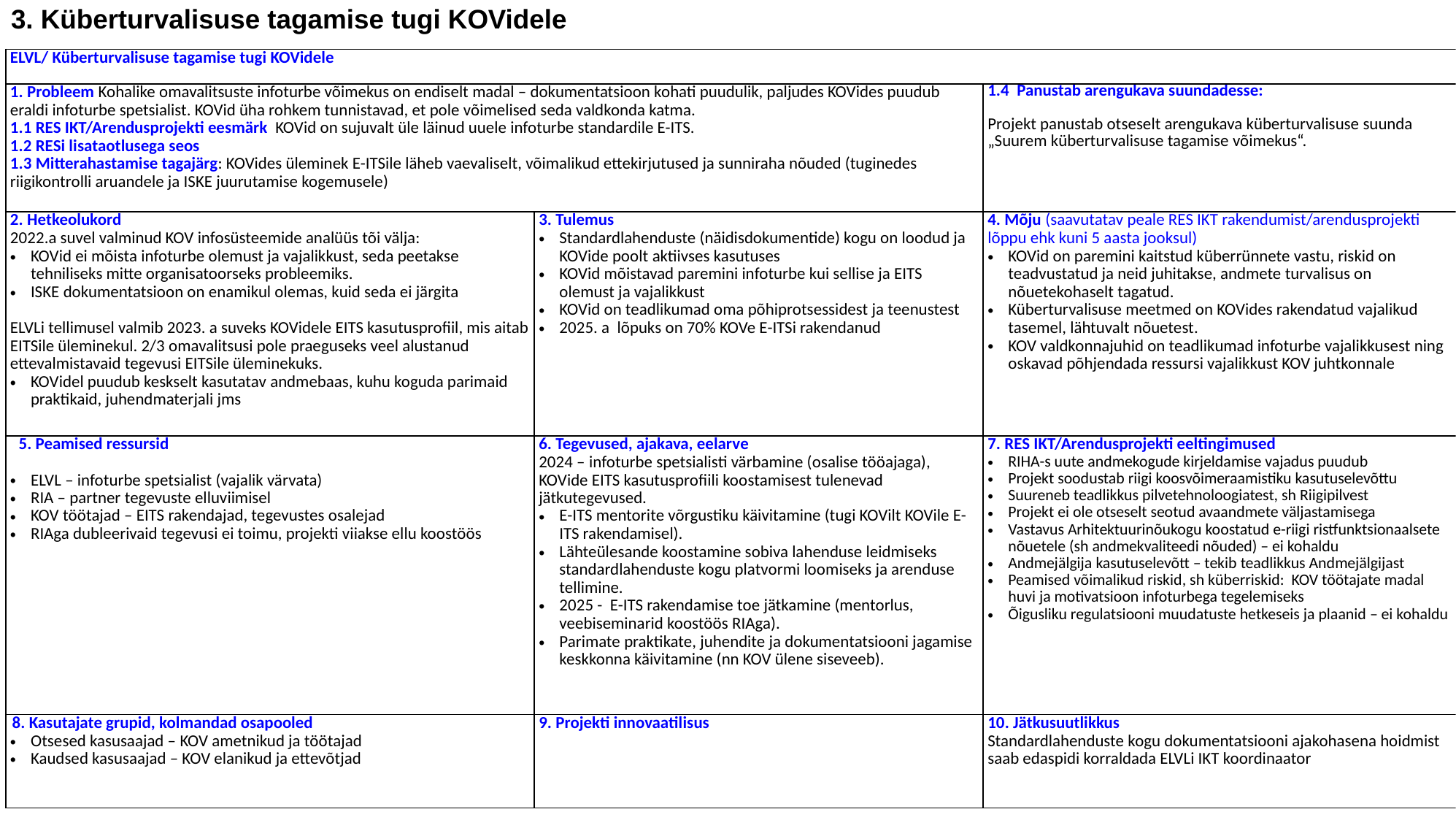

# 3. Küberturvalisuse tagamise tugi KOVidele
| ELVL/ Küberturvalisuse tagamise tugi KOVidele |  |  |
| --- | --- | --- |
| 1. Probleem Kohalike omavalitsuste infoturbe võimekus on endiselt madal – dokumentatsioon kohati puudulik, paljudes KOVides puudub eraldi infoturbe spetsialist. KOVid üha rohkem tunnistavad, et pole võimelised seda valdkonda katma. 1.1 RES IKT/Arendusprojekti eesmärk KOVid on sujuvalt üle läinud uuele infoturbe standardile E-ITS. 1.2 RESi lisataotlusega seos 1.3 Mitterahastamise tagajärg: KOVides üleminek E-ITSile läheb vaevaliselt, võimalikud ettekirjutused ja sunniraha nõuded (tuginedes riigikontrolli aruandele ja ISKE juurutamise kogemusele) |  | 1.4 Panustab arengukava suundadesse: Projekt panustab otseselt arengukava küberturvalisuse suunda „Suurem küberturvalisuse tagamise võimekus“. |
| 2. Hetkeolukord 2022.a suvel valminud KOV infosüsteemide analüüs tõi välja: KOVid ei mõista infoturbe olemust ja vajalikkust, seda peetakse tehniliseks mitte organisatoorseks probleemiks. ISKE dokumentatsioon on enamikul olemas, kuid seda ei järgita ELVLi tellimusel valmib 2023. a suveks KOVidele EITS kasutusprofiil, mis aitab EITSile üleminekul. 2/3 omavalitsusi pole praeguseks veel alustanud ettevalmistavaid tegevusi EITSile üleminekuks. KOVidel puudub keskselt kasutatav andmebaas, kuhu koguda parimaid praktikaid, juhendmaterjali jms | 3. Tulemus Standardlahenduste (näidisdokumentide) kogu on loodud ja KOVide poolt aktiivses kasutuses KOVid mõistavad paremini infoturbe kui sellise ja EITS olemust ja vajalikkust KOVid on teadlikumad oma põhiprotsessidest ja teenustest 2025. a lõpuks on 70% KOVe E-ITSi rakendanud | 4. Mõju (saavutatav peale RES IKT rakendumist/arendusprojekti lõppu ehk kuni 5 aasta jooksul) KOVid on paremini kaitstud küberrünnete vastu, riskid on teadvustatud ja neid juhitakse, andmete turvalisus on nõuetekohaselt tagatud. Küberturvalisuse meetmed on KOVides rakendatud vajalikud tasemel, lähtuvalt nõuetest. KOV valdkonnajuhid on teadlikumad infoturbe vajalikkusest ning oskavad põhjendada ressursi vajalikkust KOV juhtkonnale |
| 5. Peamised ressursid ELVL – infoturbe spetsialist (vajalik värvata) RIA – partner tegevuste elluviimisel KOV töötajad – EITS rakendajad, tegevustes osalejad RIAga dubleerivaid tegevusi ei toimu, projekti viiakse ellu koostöös | 6. Tegevused, ajakava, eelarve 2024 – infoturbe spetsialisti värbamine (osalise tööajaga), KOVide EITS kasutusprofiili koostamisest tulenevad jätkutegevused. E-ITS mentorite võrgustiku käivitamine (tugi KOVilt KOVile E-ITS rakendamisel). Lähteülesande koostamine sobiva lahenduse leidmiseks standardlahenduste kogu platvormi loomiseks ja arenduse tellimine. 2025 - E-ITS rakendamise toe jätkamine (mentorlus, veebiseminarid koostöös RIAga). Parimate praktikate, juhendite ja dokumentatsiooni jagamise keskkonna käivitamine (nn KOV ülene siseveeb). | 7. RES IKT/Arendusprojekti eeltingimused RIHA-s uute andmekogude kirjeldamise vajadus puudub Projekt soodustab riigi koosvõimeraamistiku kasutuselevõttu Suureneb teadlikkus pilvetehnoloogiatest, sh Riigipilvest Projekt ei ole otseselt seotud avaandmete väljastamisega Vastavus Arhitektuurinõukogu koostatud e-riigi ristfunktsionaalsete nõuetele (sh andmekvaliteedi nõuded) – ei kohaldu Andmejälgija kasutuselevõtt – tekib teadlikkus Andmejälgijast Peamised võimalikud riskid, sh küberriskid: KOV töötajate madal huvi ja motivatsioon infoturbega tegelemiseks Õigusliku regulatsiooni muudatuste hetkeseis ja plaanid – ei kohaldu |
| 8. Kasutajate grupid, kolmandad osapooled Otsesed kasusaajad – KOV ametnikud ja töötajad Kaudsed kasusaajad – KOV elanikud ja ettevõtjad | 9. Projekti innovaatilisus | 10. Jätkusuutlikkus Standardlahenduste kogu dokumentatsiooni ajakohasena hoidmist saab edaspidi korraldada ELVLi IKT koordinaator |